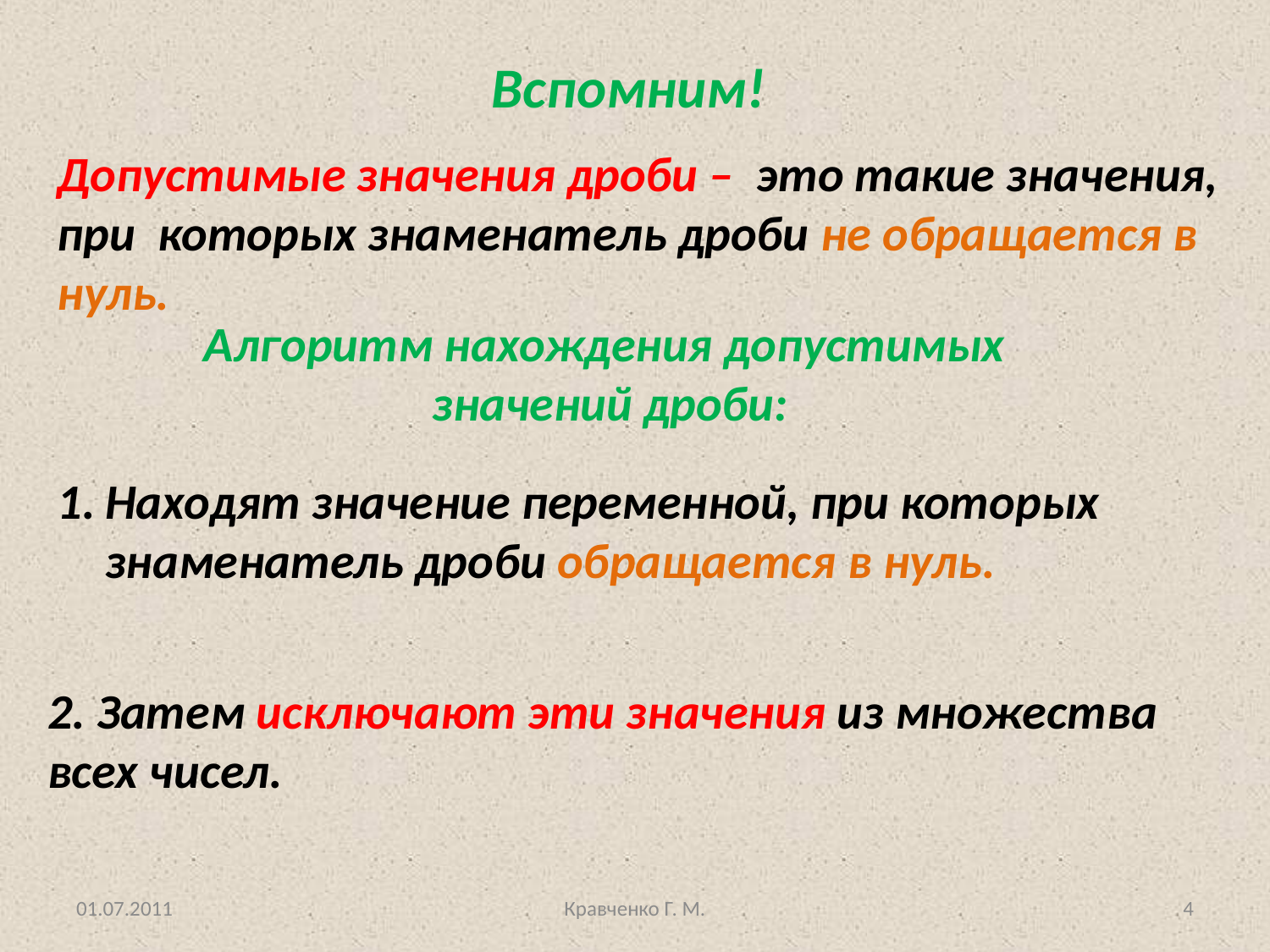

Вспомним!
Допустимые значения дроби –  это такие значения, при  которых знаменатель дроби не обращается в нуль.
Алгоритм нахождения допустимых
 значений дроби:
Находят значение переменной, при которых знаменатель дроби обращается в нуль.
2. Затем исключают эти значения из множества всех чисел.
01.07.2011
Кравченко Г. М.
4